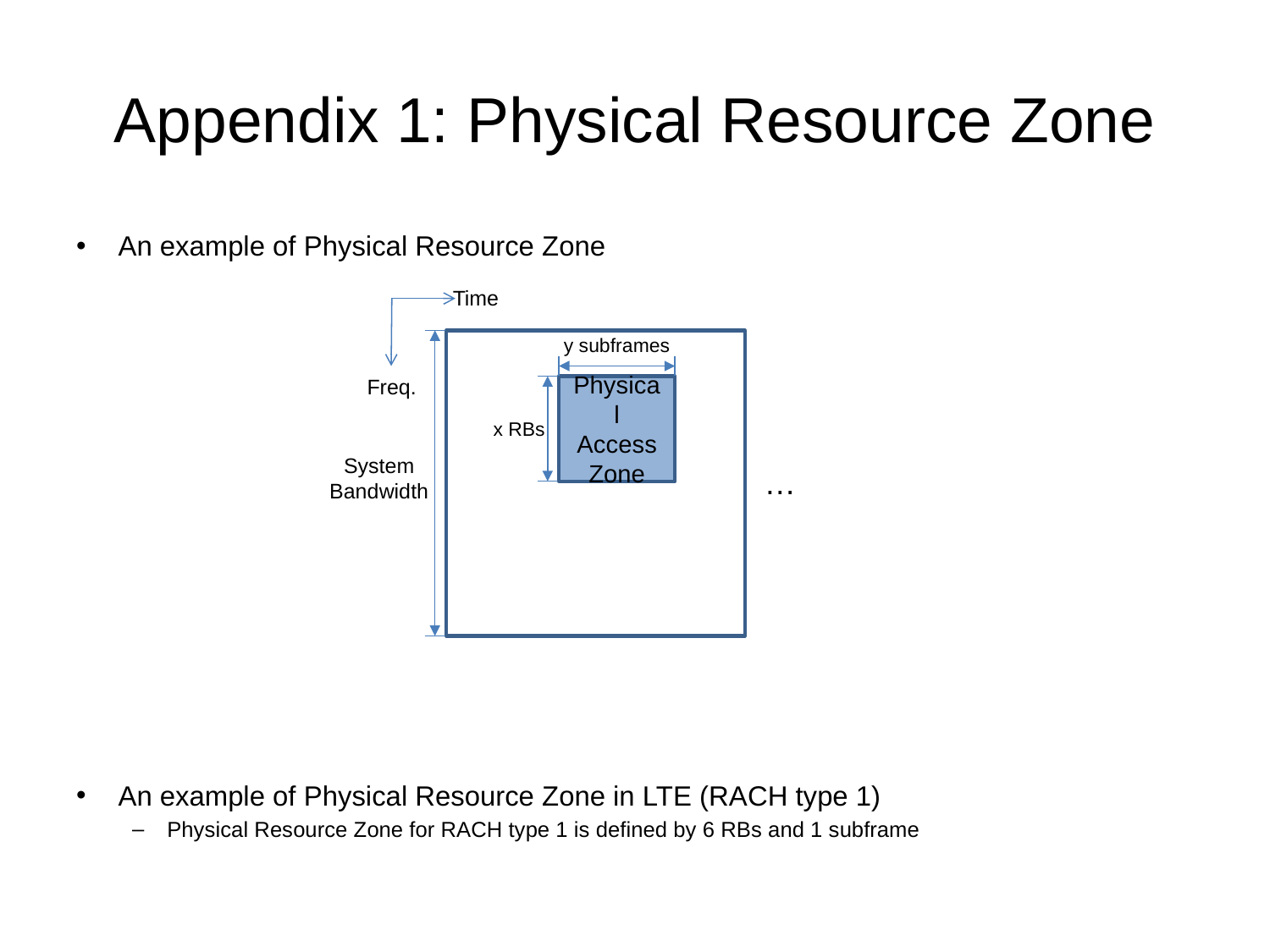

# Appendix 1: Physical Resource Zone
An example of Physical Resource Zone

An example of Physical Resource Zone in LTE (RACH type 1)
Physical Resource Zone for RACH type 1 is defined by 6 RBs and 1 subframe
Time
Freq.
y subframes

Physical Access Zone
x RBs
System
Bandwidth
…